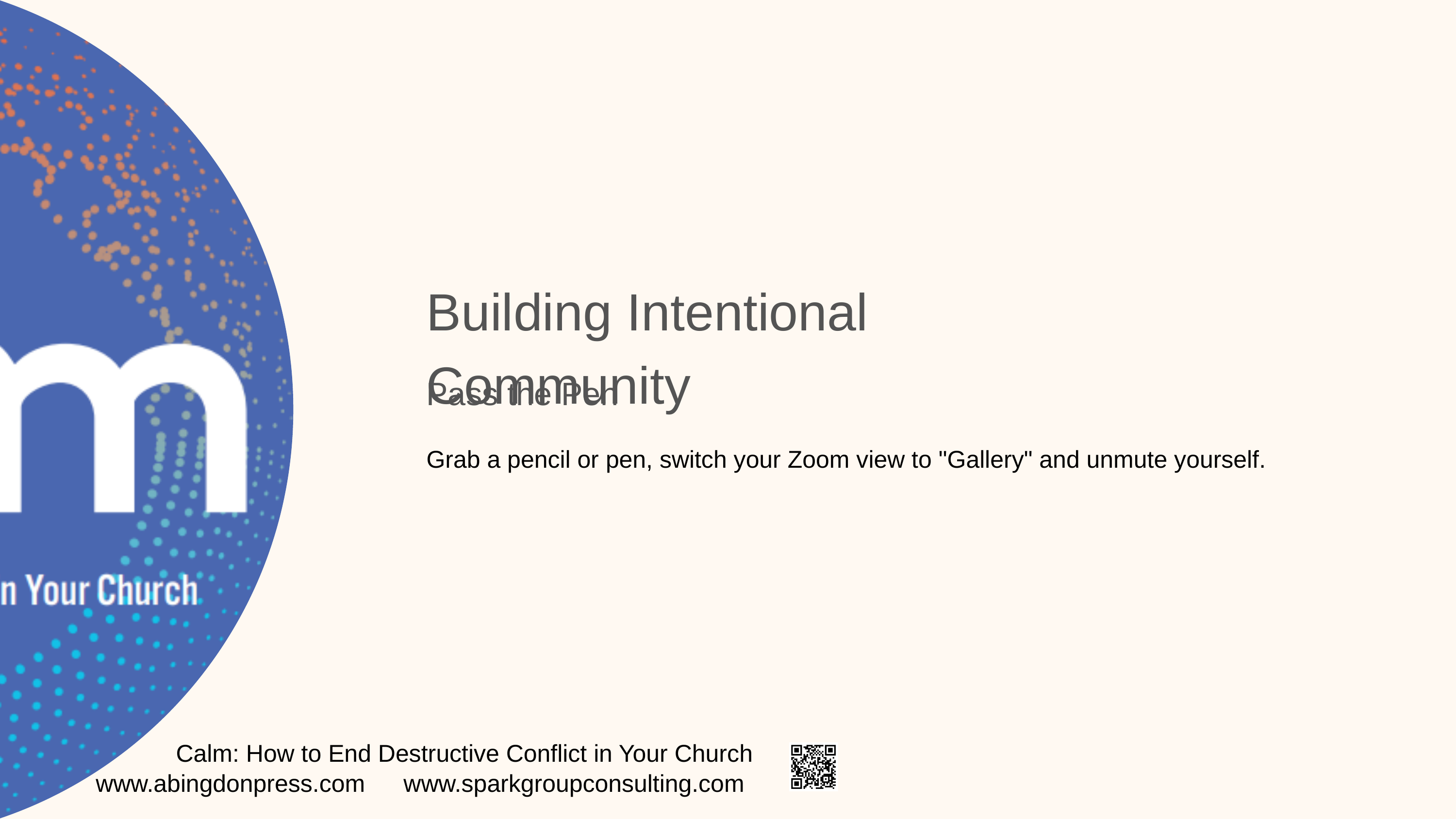

Building Intentional Community
Pass the Pen
Grab a pencil or pen, switch your Zoom view to "Gallery" and unmute yourself.
Calm: How to End Destructive Conflict in Your Church

www.abingdonpress.com
www.sparkgroupconsulting.com